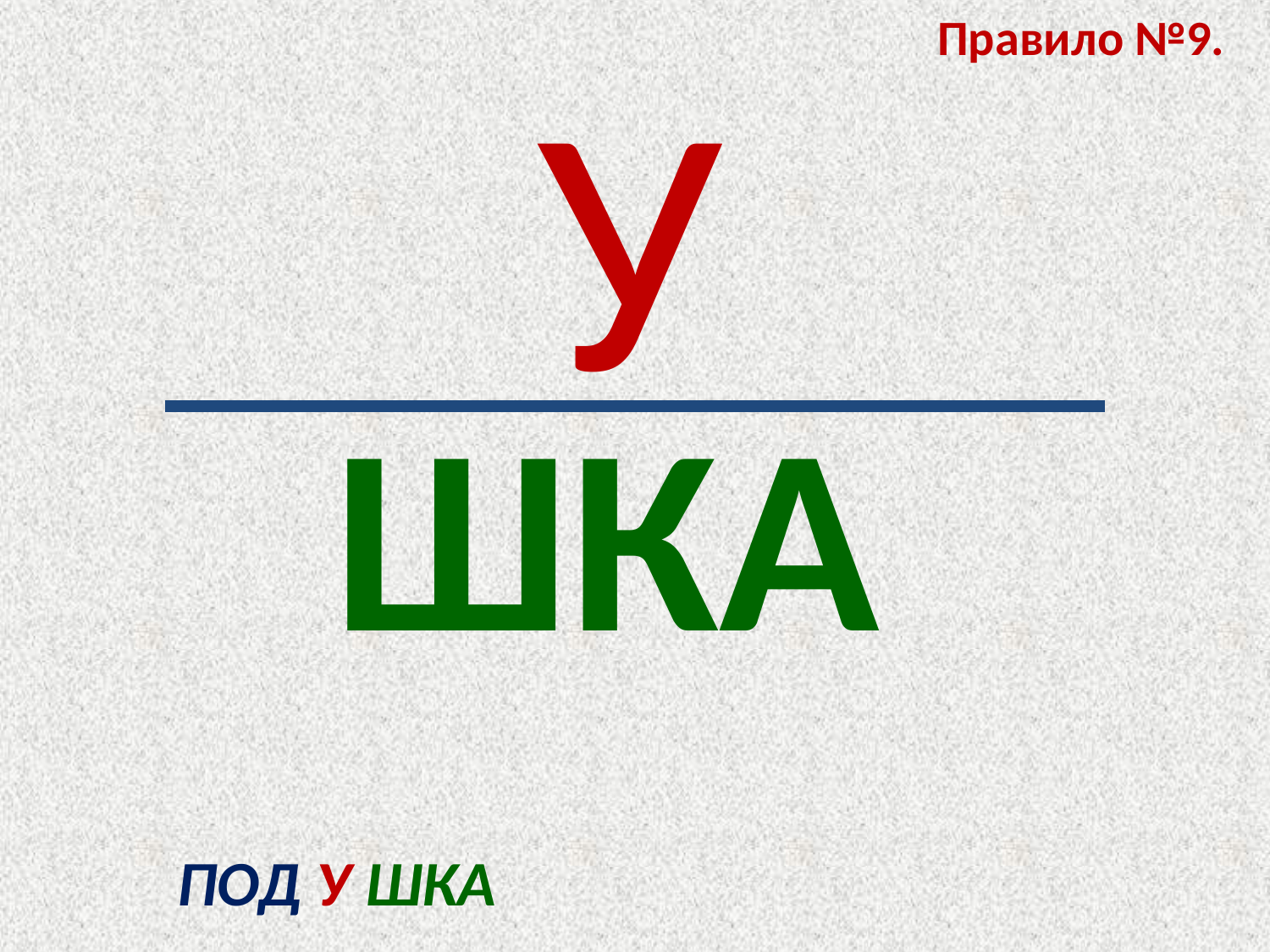

Правило №9.
У
# ШКА
ПОД У ШКА